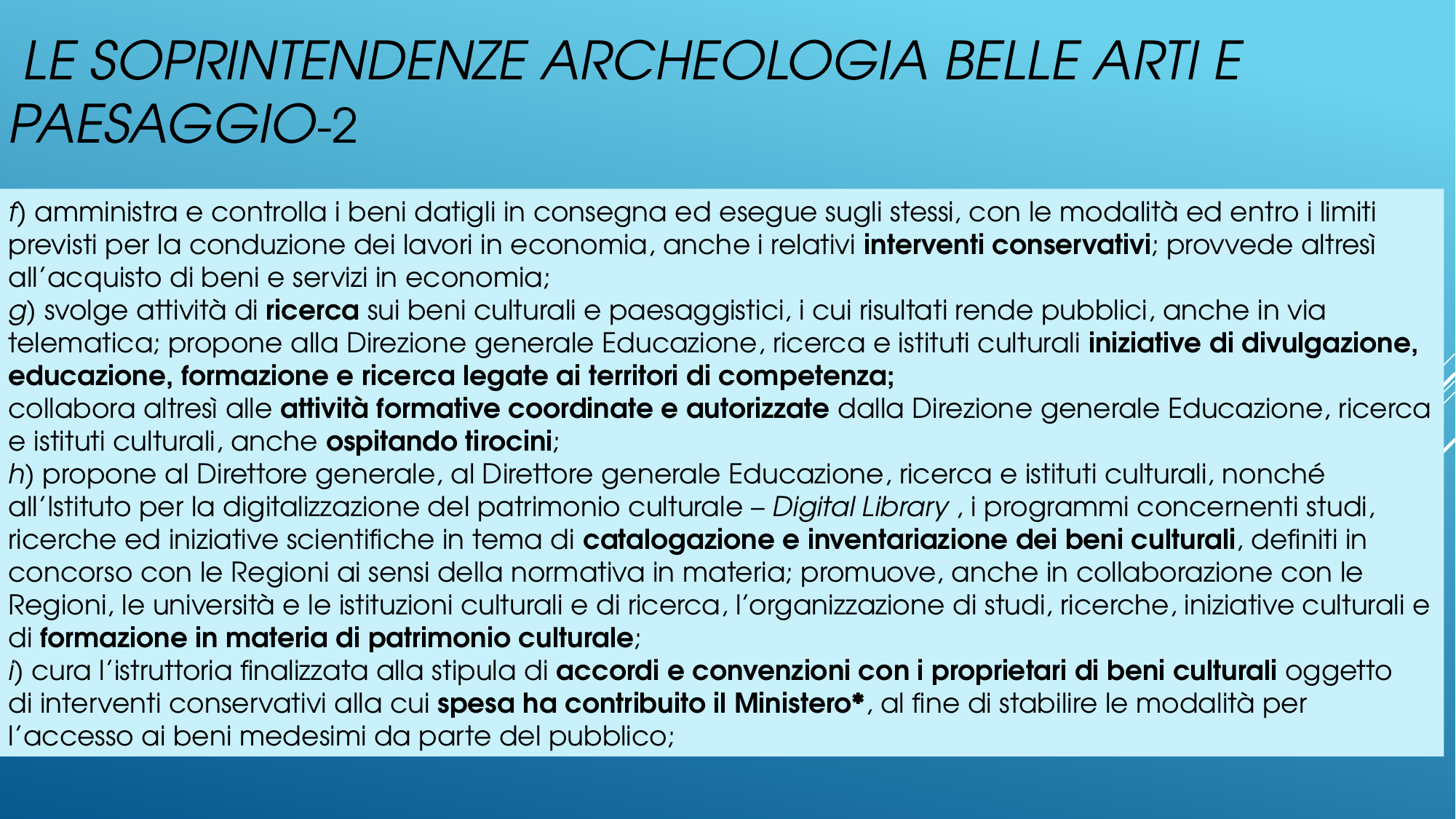

# Le soprintendenze archeologia belle arti e paesaggio-2
f) amministra e controlla i beni datigli in consegna ed esegue sugli stessi, con le modalità ed entro i limiti previsti per la conduzione dei lavori in economia, anche i relativi interventi conservativi; provvede altresì all’acquisto di beni e servizi in economia;
g) svolge attività di ricerca sui beni culturali e paesaggistici, i cui risultati rende pubblici, anche in via telematica; propone alla Direzione generale Educazione, ricerca e istituti culturali iniziative di divulgazione, educazione, formazione e ricerca legate ai territori di competenza;
collabora altresì alle attività formative coordinate e autorizzate dalla Direzione generale Educazione, ricerca e istituti culturali, anche ospitando tirocini;
h) propone al Direttore generale, al Direttore generale Educazione, ricerca e istituti culturali, nonché all’Istituto per la digitalizzazione del patrimonio culturale – Digital Library , i programmi concernenti studi, ricerche ed iniziative scientifiche in tema di catalogazione e inventariazione dei beni culturali, definiti in concorso con le Regioni ai sensi della normativa in materia; promuove, anche in collaborazione con le Regioni, le università e le istituzioni culturali e di ricerca, l’organizzazione di studi, ricerche, iniziative culturali e di formazione in materia di patrimonio culturale;
i) cura l’istruttoria finalizzata alla stipula di accordi e convenzioni con i proprietari di beni culturali oggetto
di interventi conservativi alla cui spesa ha contribuito il Ministero*, al fine di stabilire le modalità per l’accesso ai beni medesimi da parte del pubblico;